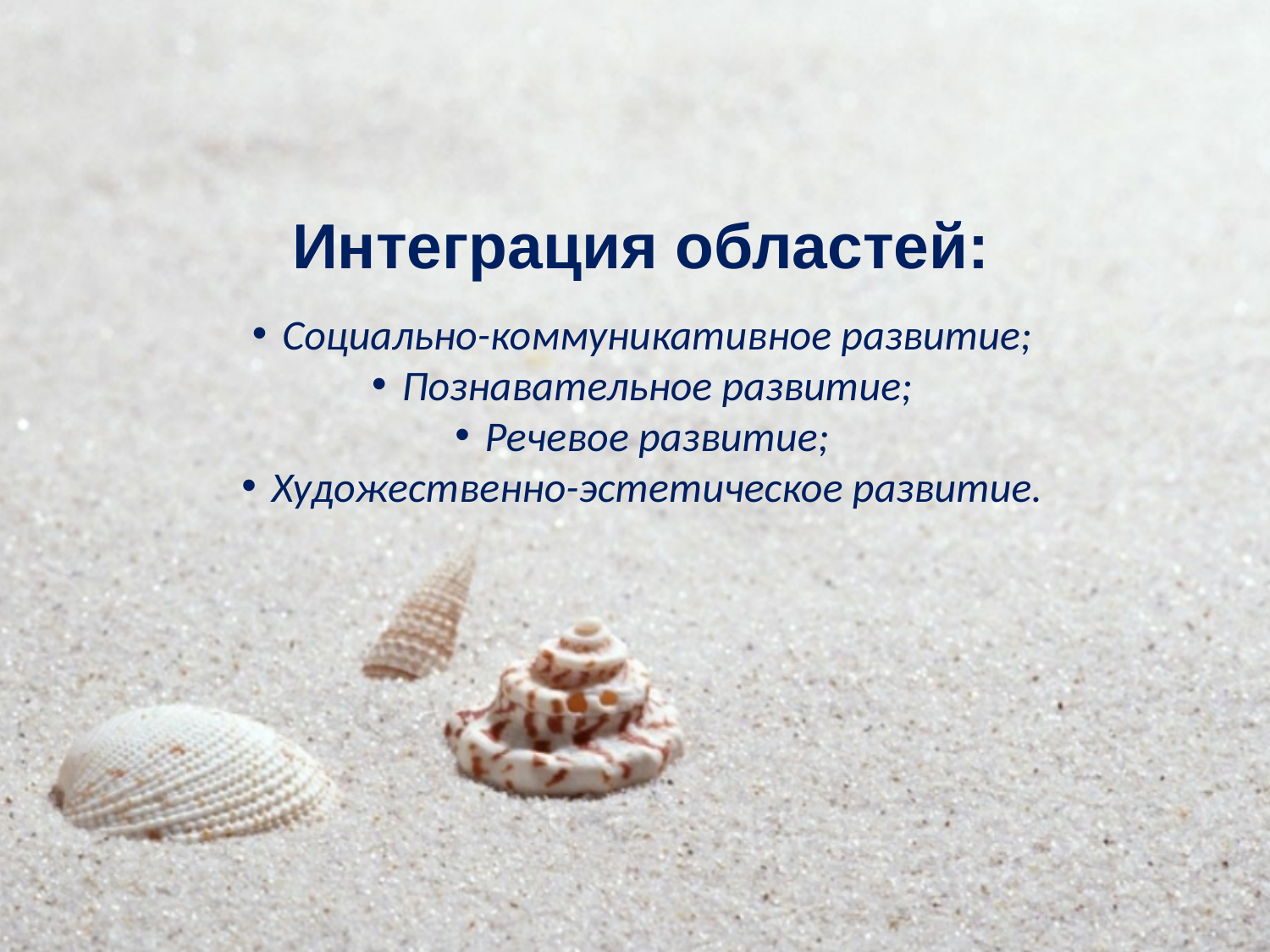

Социально-коммуникативное развитие;
Познавательное развитие;
Речевое развитие;
Художественно-эстетическое развитие.

Интеграция областей: